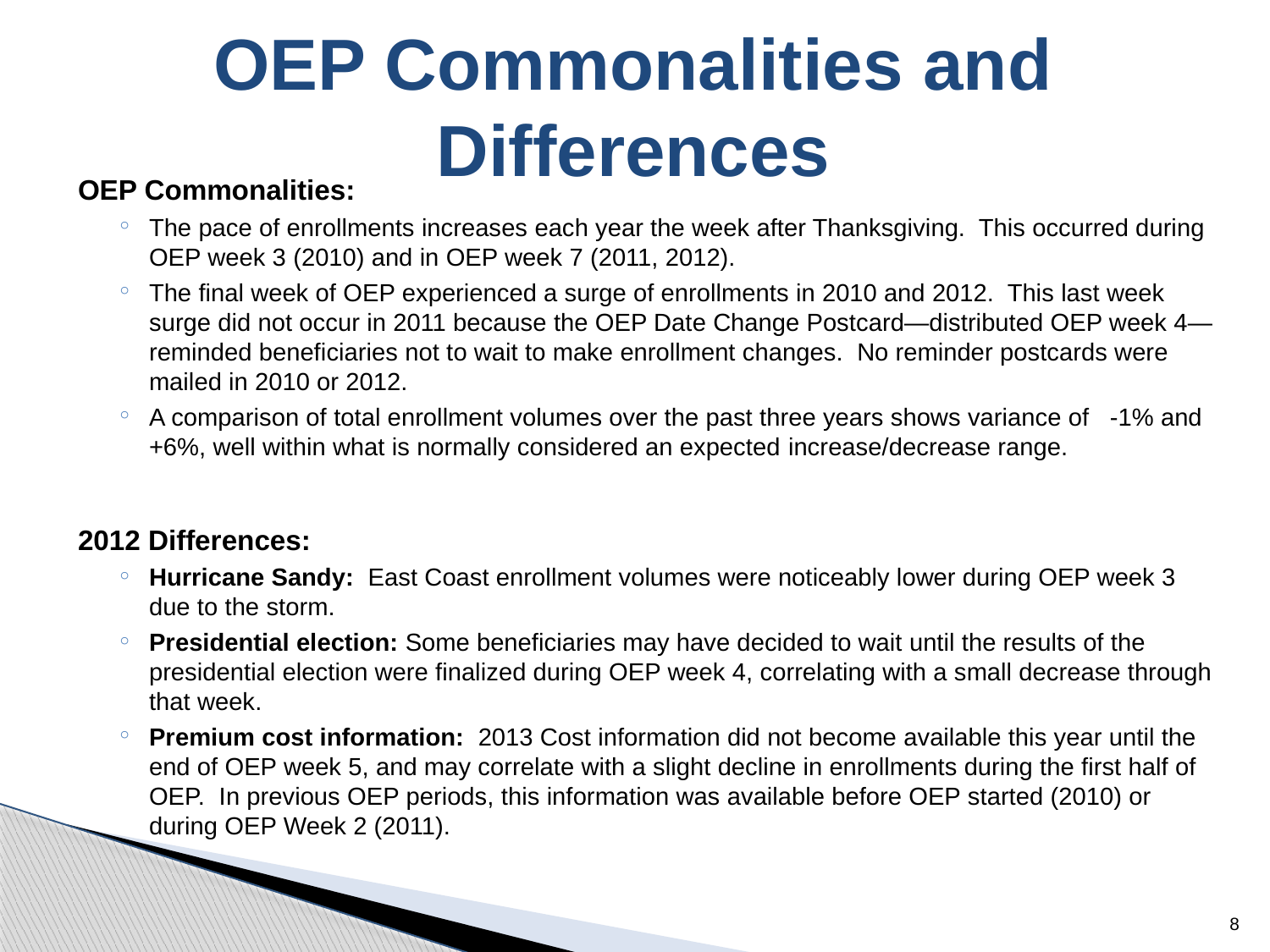

# OEP Commonalities and Differences
OEP Commonalities:
The pace of enrollments increases each year the week after Thanksgiving.  This occurred during OEP week 3 (2010) and in OEP week 7 (2011, 2012).
The final week of OEP experienced a surge of enrollments in 2010 and 2012.  This last week surge did not occur in 2011 because the OEP Date Change Postcard—distributed OEP week 4—reminded beneficiaries not to wait to make enrollment changes.  No reminder postcards were mailed in 2010 or 2012.
A comparison of total enrollment volumes over the past three years shows variance of   -1% and +6%, well within what is normally considered an expected increase/decrease range.

2012 Differences:
Hurricane Sandy:  East Coast enrollment volumes were noticeably lower during OEP week 3 due to the storm.
Presidential election: Some beneficiaries may have decided to wait until the results of the presidential election were finalized during OEP week 4, correlating with a small decrease through that week.
Premium cost information:  2013 Cost information did not become available this year until the end of OEP week 5, and may correlate with a slight decline in enrollments during the first half of OEP.  In previous OEP periods, this information was available before OEP started (2010) or during OEP Week 2 (2011).
8